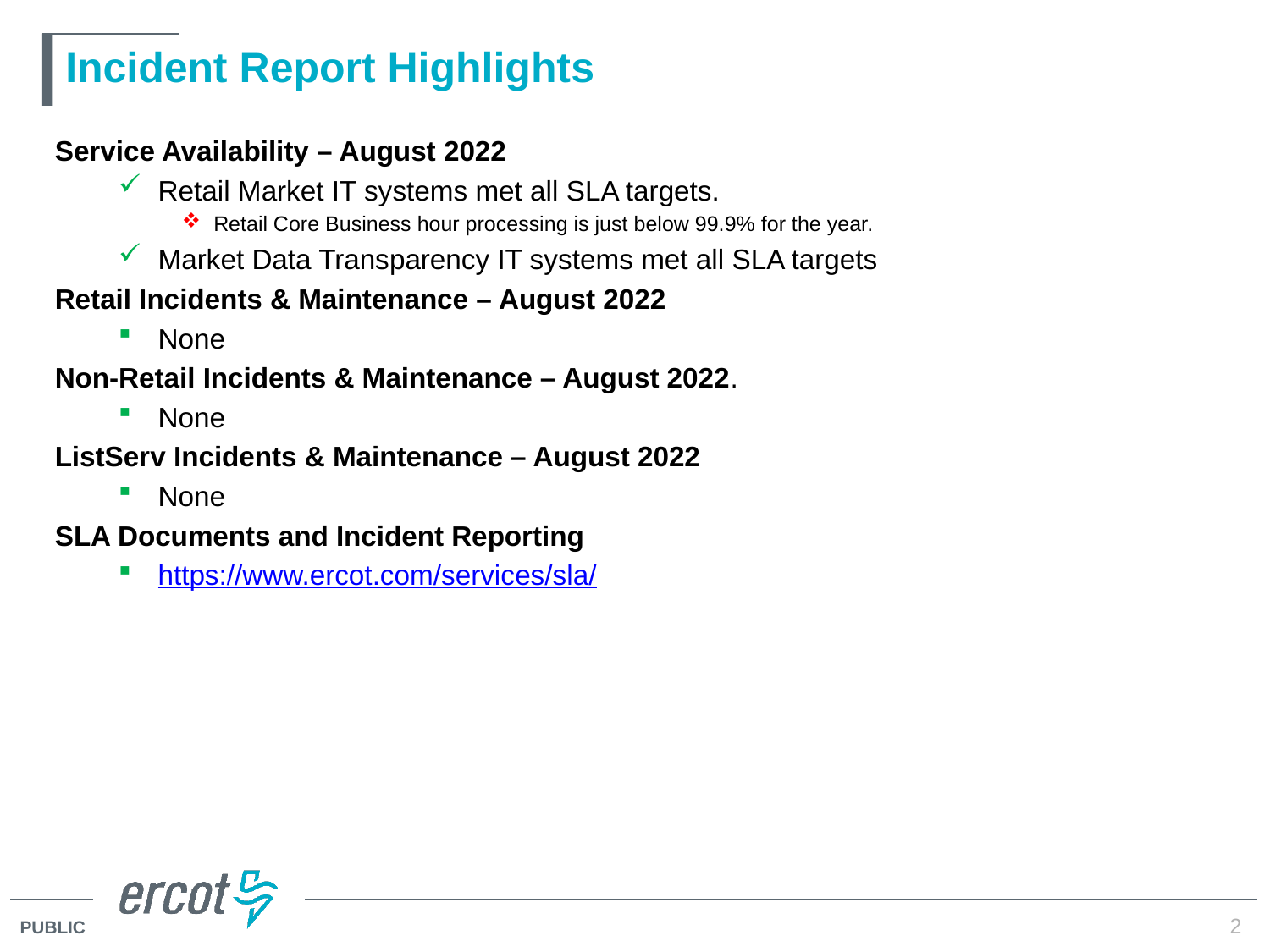

# Incident Report Highlights
Service Availability – August 2022
Retail Market IT systems met all SLA targets.
Retail Core Business hour processing is just below 99.9% for the year.
Market Data Transparency IT systems met all SLA targets
Retail Incidents & Maintenance – August 2022
None
Non-Retail Incidents & Maintenance – August 2022.
None
ListServ Incidents & Maintenance – August 2022
None
SLA Documents and Incident Reporting
https://www.ercot.com/services/sla/

2